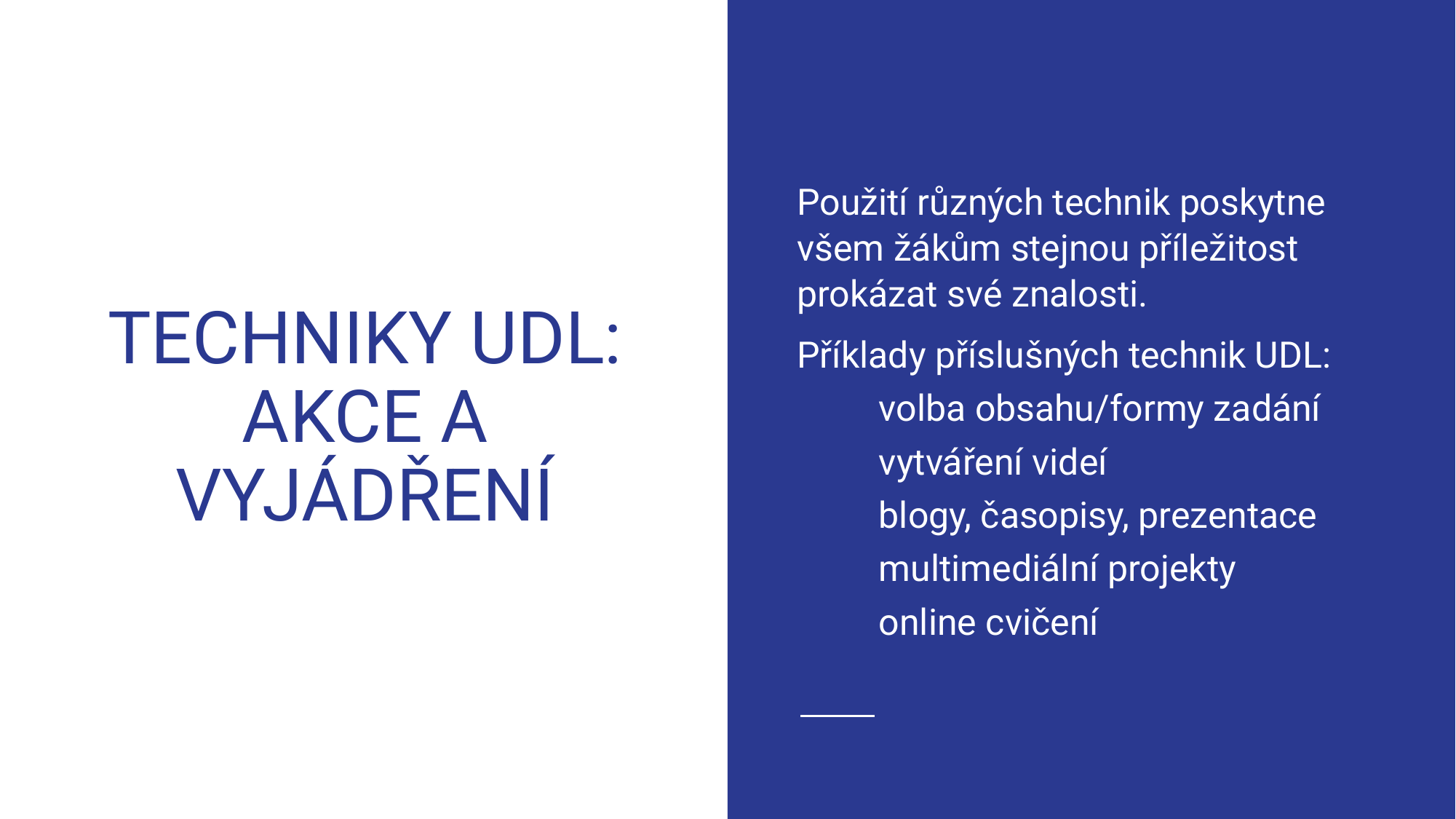

Použití různých technik poskytne všem žákům stejnou příležitost prokázat své znalosti.
Příklady příslušných technik UDL:
volba obsahu/formy zadání
vytváření videí
blogy, časopisy, prezentace
multimediální projekty
online cvičení
# TECHNIKY UDL: AKCE A VYJÁDŘENÍ